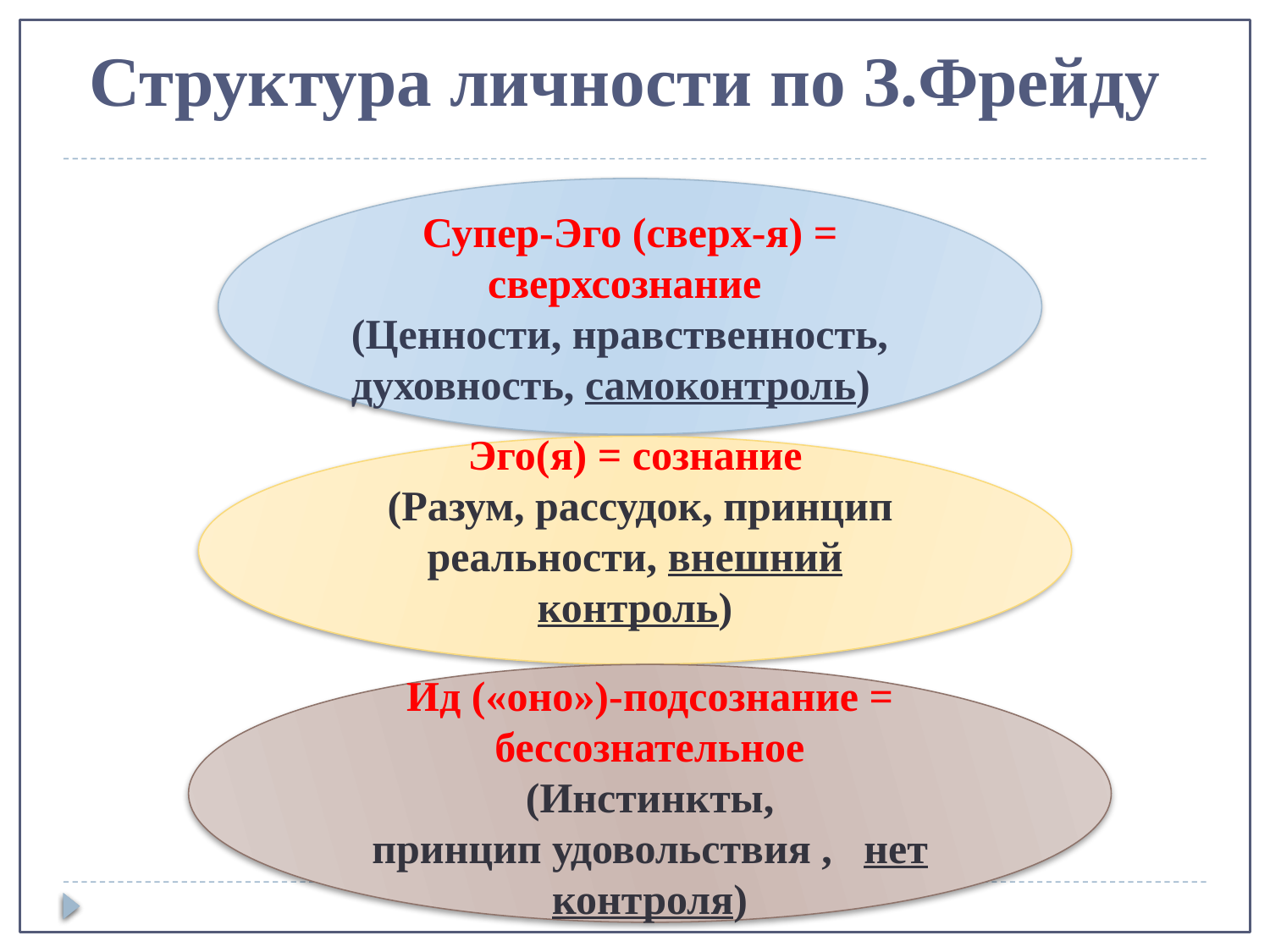

Структура личности по З.Фрейду
Супер-Эго (сверх-я) = сверхсознание
(Ценности, нравственность, духовность, самоконтроль)
Эго(я) = сознание
 (Разум, рассудок, принцип реальности, внешний контроль)

Ид («оно»)-подсознание = бессознательное
(Инстинкты,
принцип удовольствия ,   нет контроля)